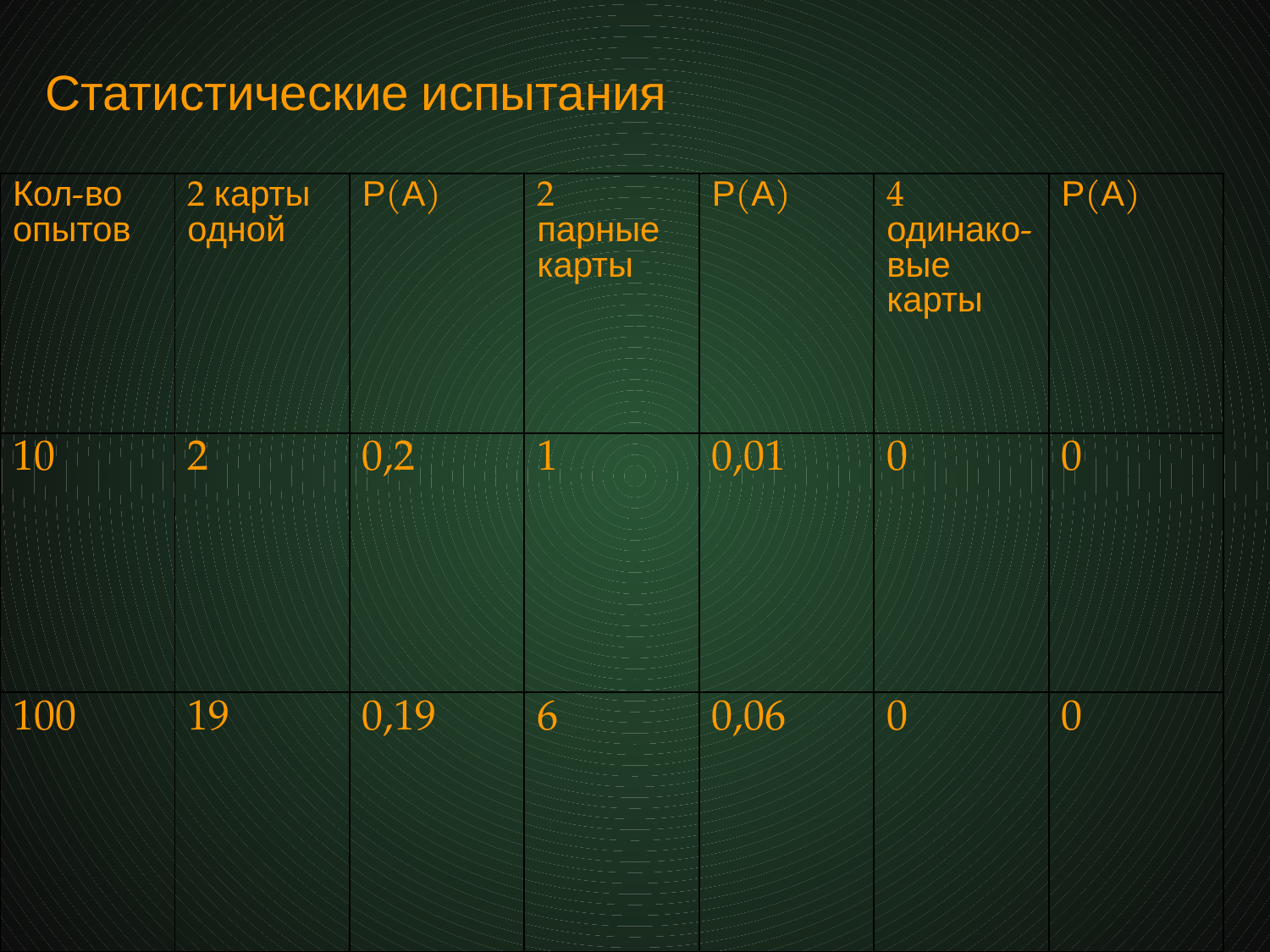

Статистические испытания
| Кол-во опытов | 2 карты одной | Р(А) | 2 парные карты | Р(А) | 4 одинако- вые карты | Р(А) |
| --- | --- | --- | --- | --- | --- | --- |
| 10 | 2 | 0,2 | 1 | 0,01 | 0 | 0 |
| 100 | 19 | 0,19 | 6 | 0,06 | 0 | 0 |